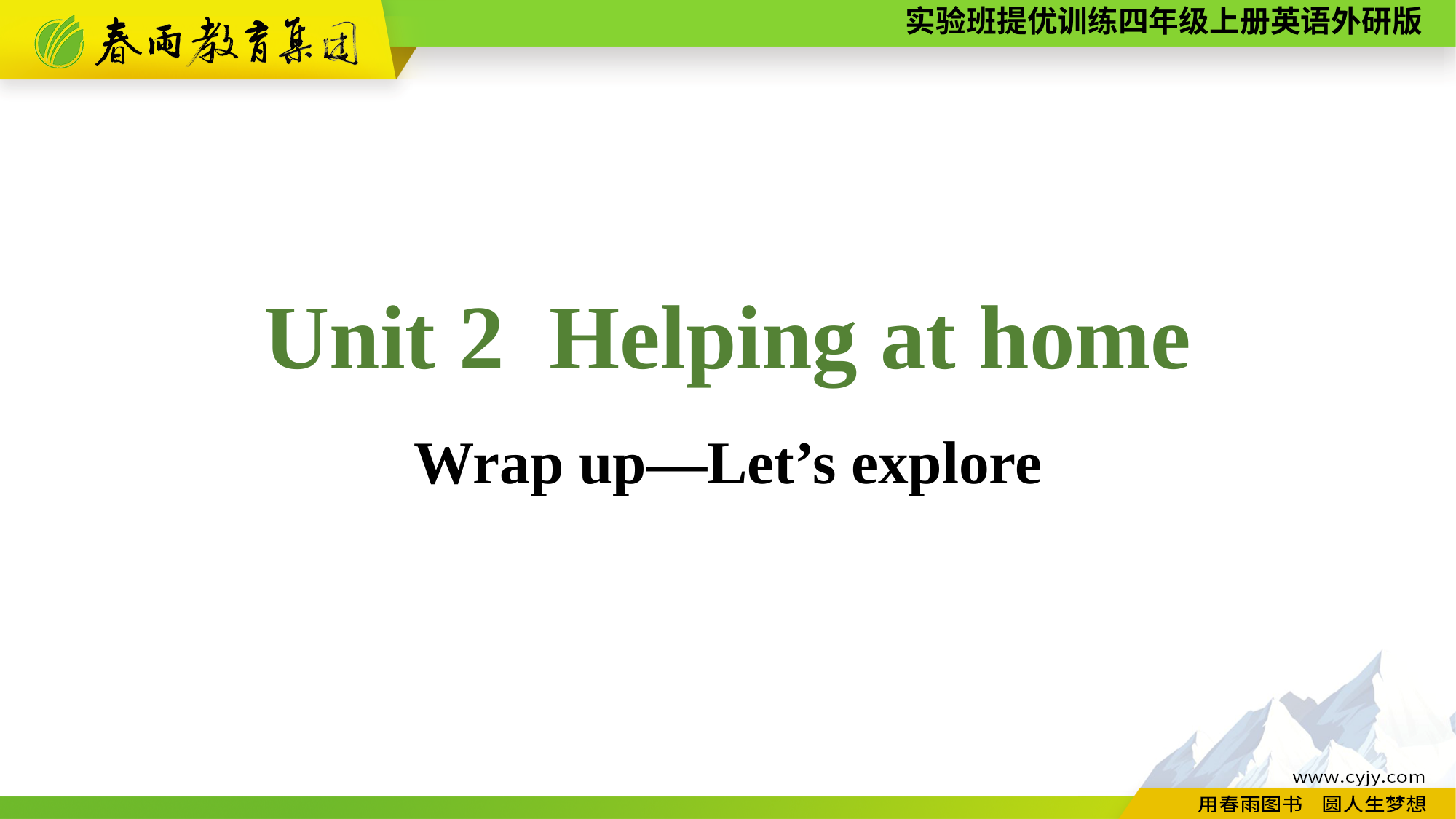

Unit 2  Helping at home
Wrap up—Let’s explore